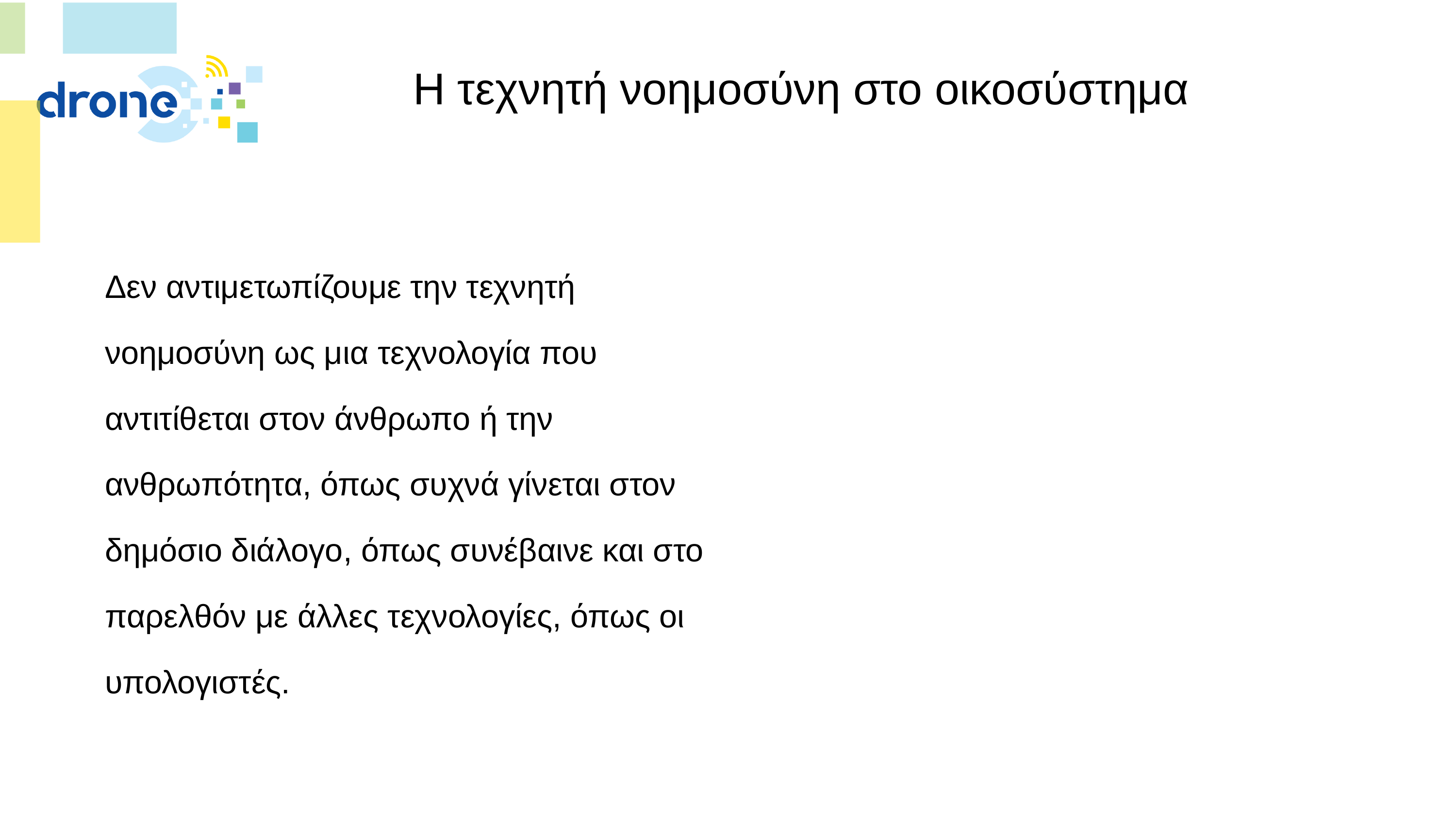

# Η τεχνητή νοημοσύνη στο οικοσύστημα

Δεν αντιμετωπίζουμε την τεχνητή νοημοσύνη ως μια τεχνολογία που αντιτίθεται στον άνθρωπο ή την ανθρωπότητα, όπως συχνά γίνεται στον δημόσιο διάλογο, όπως συνέβαινε και στο παρελθόν με άλλες τεχνολογίες, όπως οι υπολογιστές.